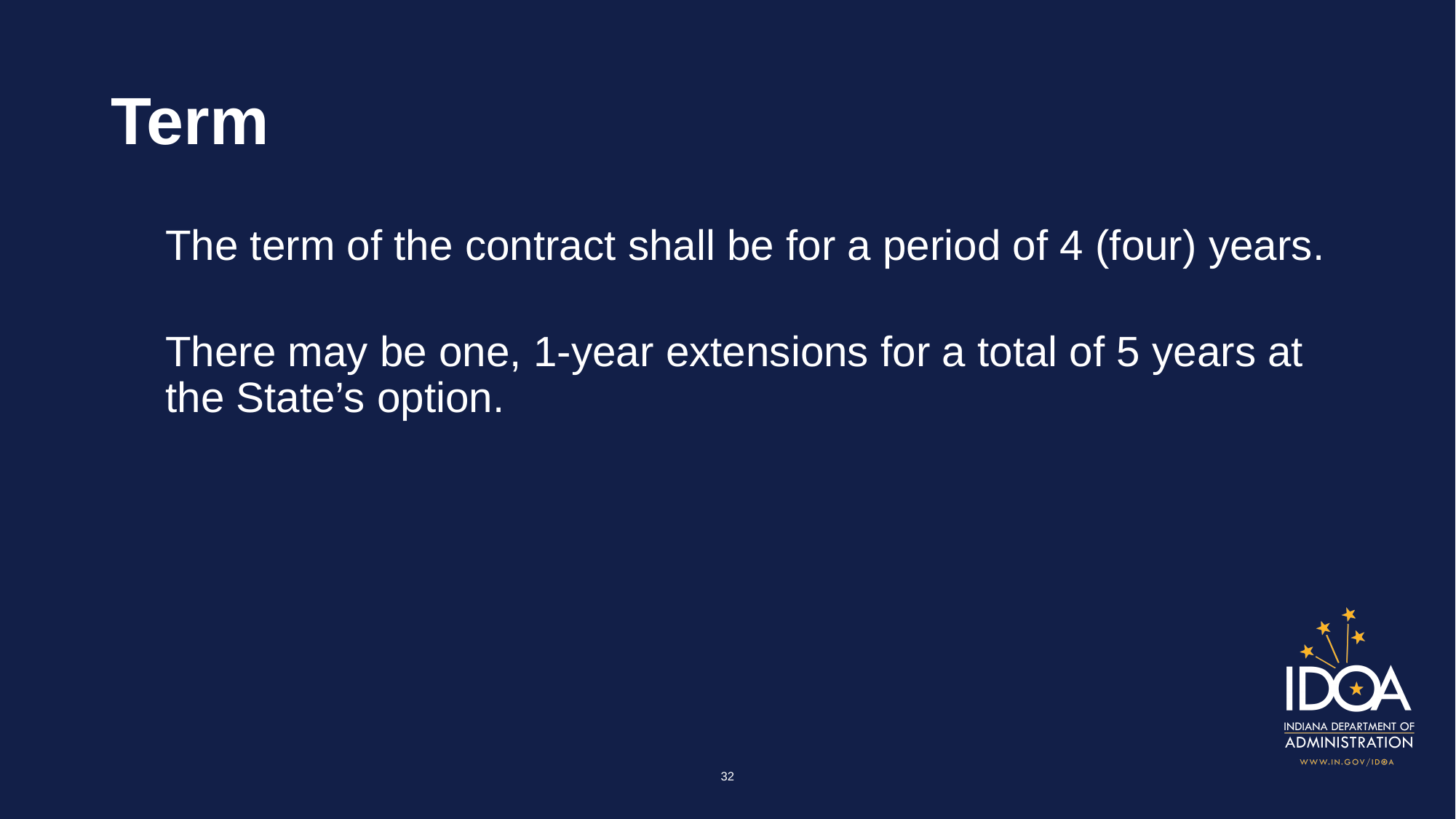

# Term
The term of the contract shall be for a period of 4 (four) years.

There may be one, 1-year extensions for a total of 5 years at the State’s option.
32